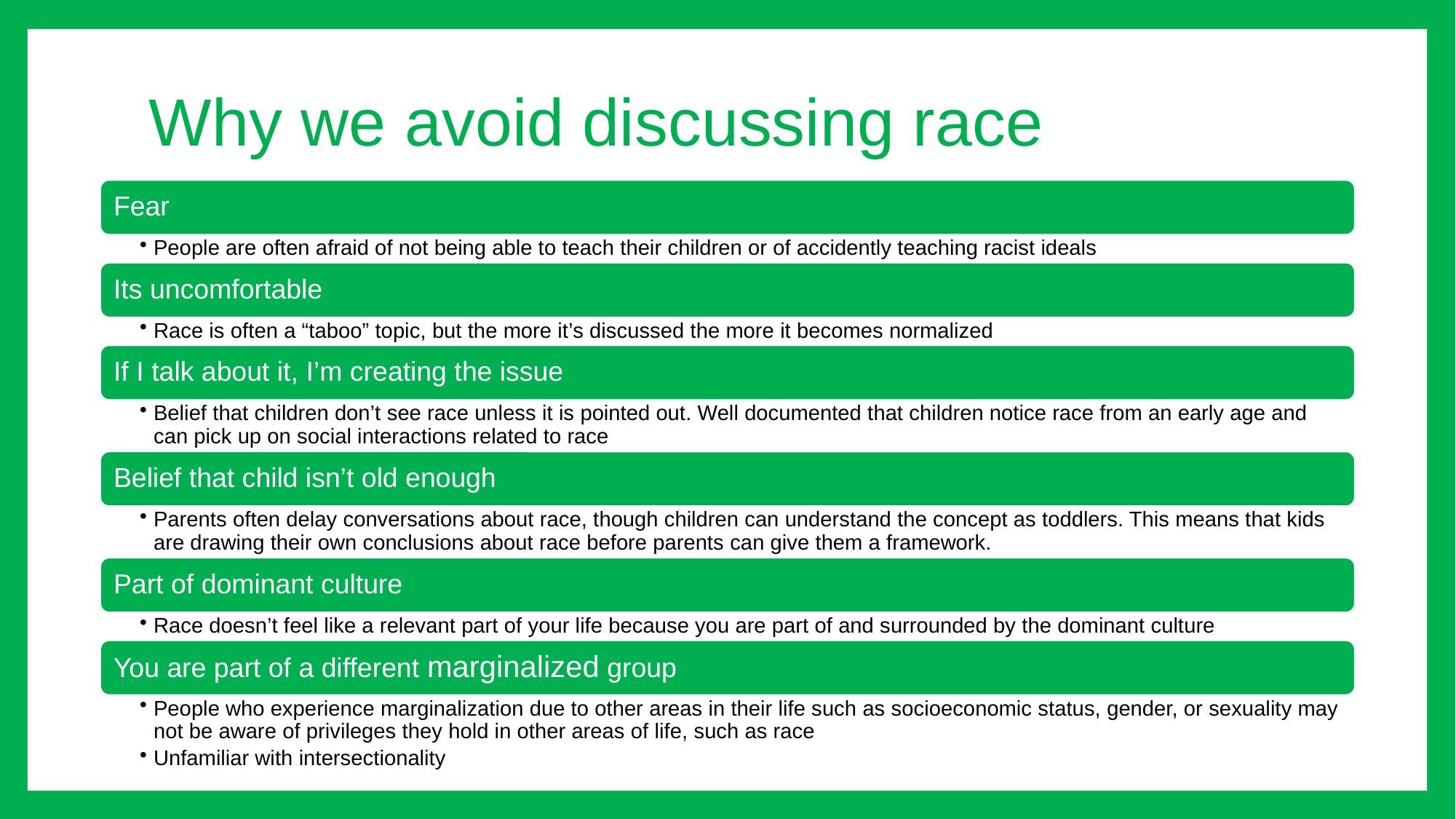

# Why we avoid discussing race
Fear
People are often afraid of not being able to teach their children or of accidently teaching racist ideals
Its uncomfortable
Race is often a “taboo” topic, but the more it’s discussed the more it becomes normalized
If I talk about it, I’m creating the issue
Belief that children don’t see race unless it is pointed out. Well documented that children notice race from an early age and can pick up on social interactions related to race
Belief that child isn’t old enough
Parents often delay conversations about race, though children can understand the concept as toddlers. This means that kids are drawing their own conclusions about race before parents can give them a framework.
Part of dominant culture
Race doesn’t feel like a relevant part of your life because you are part of and surrounded by the dominant culture
You are part of a different marginalized group
People who experience marginalization due to other areas in their life such as socioeconomic status, gender, or sexuality may not be aware of privileges they hold in other areas of life, such as race
Unfamiliar with intersectionality